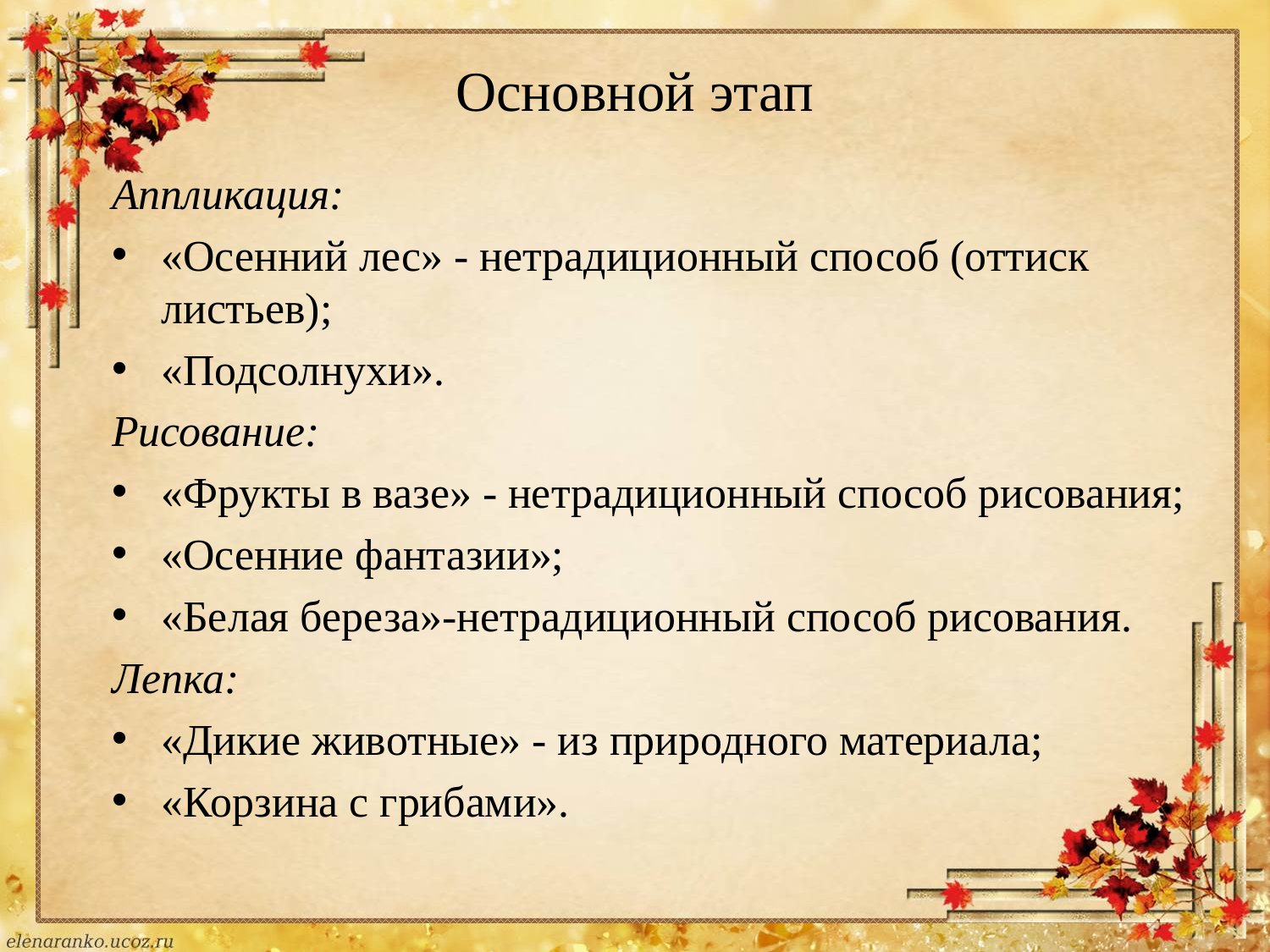

# Основной этап
Аппликация:
«Осенний лес» - нетрадиционный способ (оттиск листьев);
«Подсолнухи».
Рисование:
«Фрукты в вазе» - нетрадиционный способ рисования;
«Осенние фантазии»;
«Белая береза»-нетрадиционный способ рисования.
Лепка:
«Дикие животные» - из природного материала;
«Корзина с грибами».